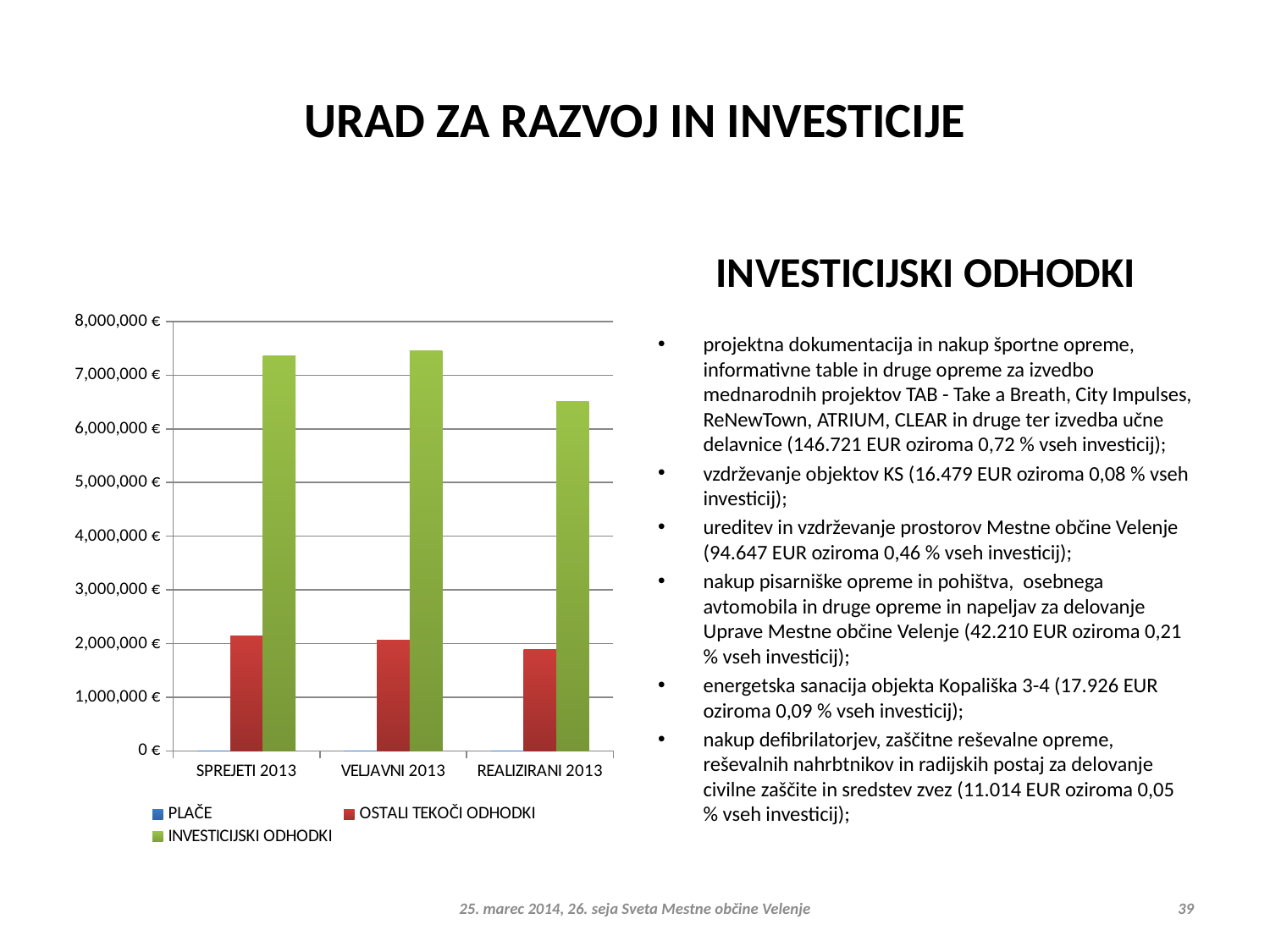

# URAD ZA RAZVOJ IN INVESTICIJE

INVESTICIJSKI ODHODKI

### Chart

| Category | PLAČE | OSTALI TEKOČI ODHODKI | INVESTICIJSKI ODHODKI |
|---|---|---|---|
| SPREJETI 2013 | 0.0 | 2139586.0 | 7361370.0 |
| VELJAVNI 2013 | 0.0 | 2056361.0 | 7448685.0 |
| REALIZIRANI 2013 | 0.0 | 1884527.0 | 6515020.0 |
projektna dokumentacija in nakup športne opreme, informativne table in druge opreme za izvedbo mednarodnih projektov TAB - Take a Breath, City Impulses, ReNewTown, ATRIUM, CLEAR in druge ter izvedba učne delavnice (146.721 EUR oziroma 0,72 % vseh investicij);
vzdrževanje objektov KS (16.479 EUR oziroma 0,08 % vseh investicij);
ureditev in vzdrževanje prostorov Mestne občine Velenje (94.647 EUR oziroma 0,46 % vseh investicij);
nakup pisarniške opreme in pohištva,  osebnega avtomobila in druge opreme in napeljav za delovanje Uprave Mestne občine Velenje (42.210 EUR oziroma 0,21 % vseh investicij);
energetska sanacija objekta Kopališka 3-4 (17.926 EUR oziroma 0,09 % vseh investicij);
nakup defibrilatorjev, zaščitne reševalne opreme, reševalnih nahrbtnikov in radijskih postaj za delovanje civilne zaščite in sredstev zvez (11.014 EUR oziroma 0,05 % vseh investicij);

25. marec 2014, 26. seja Sveta Mestne občine Velenje
39